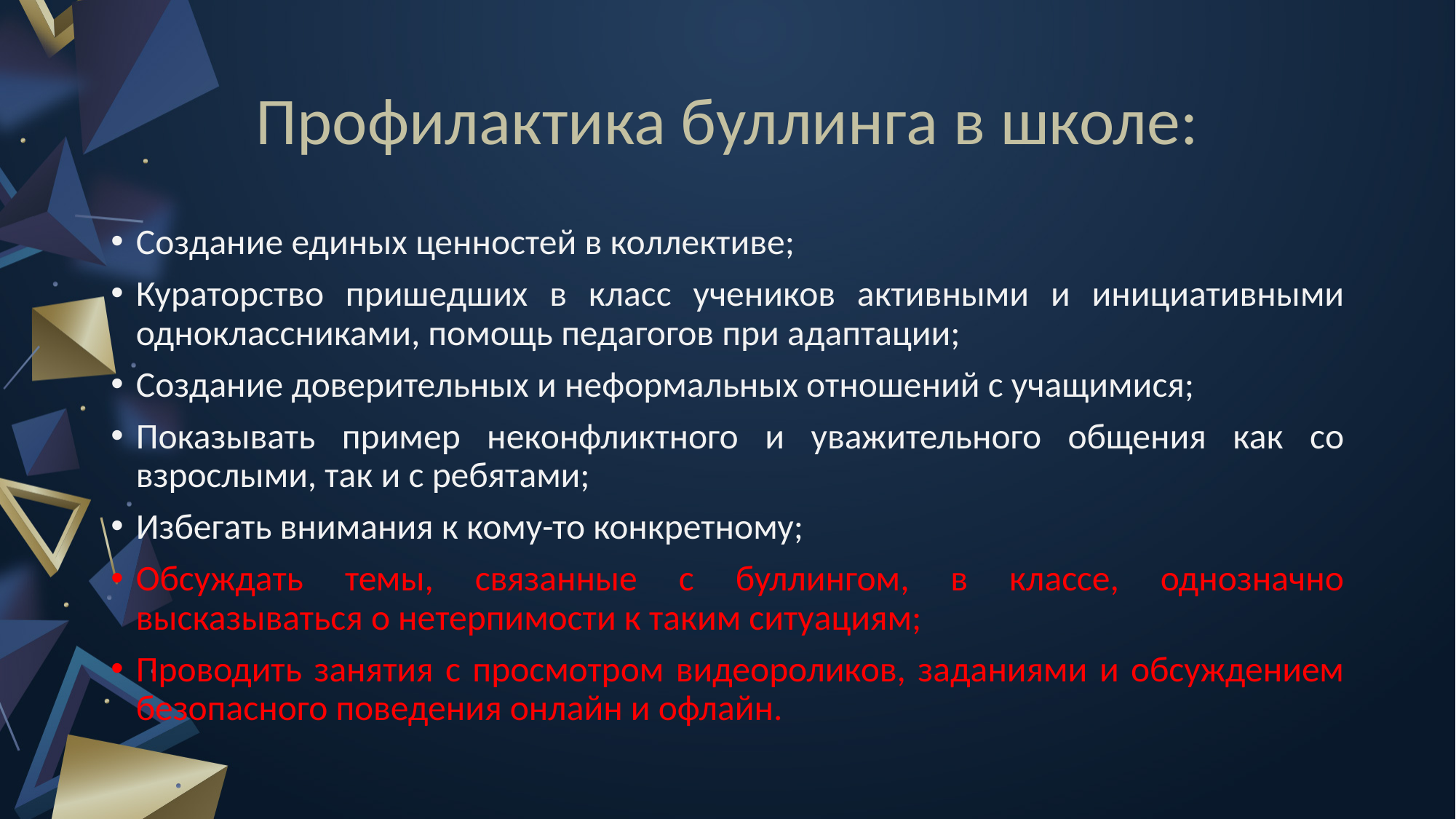

# Профилактика буллинга в школе:
Создание единых ценностей в коллективе;
Кураторство пришедших в класс учеников активными и инициативными одноклассниками, помощь педагогов при адаптации;
Создание доверительных и неформальных отношений с учащимися;
Показывать пример неконфликтного и уважительного общения как со взрослыми, так и с ребятами;
Избегать внимания к кому-то конкретному;
Обсуждать темы, связанные с буллингом, в классе, однозначно высказываться о нетерпимости к таким ситуациям;
Проводить занятия с просмотром видеороликов, заданиями и обсуждением безопасного поведения онлайн и офлайн.